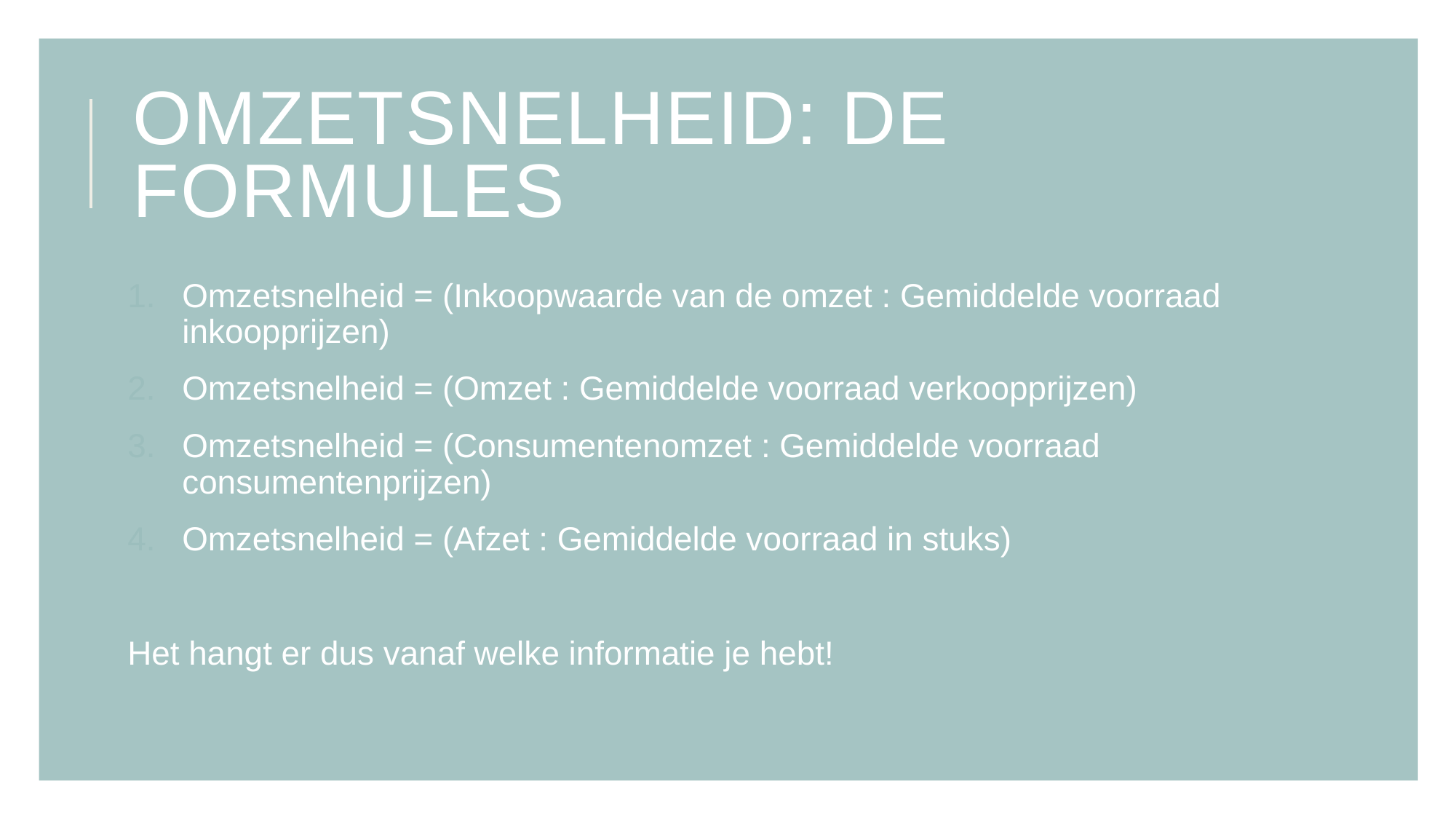

# Omzetsnelheid: de formules
Omzetsnelheid = (Inkoopwaarde van de omzet : Gemiddelde voorraad inkoopprijzen)
Omzetsnelheid = (Omzet : Gemiddelde voorraad verkoopprijzen)
Omzetsnelheid = (Consumentenomzet : Gemiddelde voorraad consumentenprijzen)
Omzetsnelheid = (Afzet : Gemiddelde voorraad in stuks)

Het hangt er dus vanaf welke informatie je hebt!